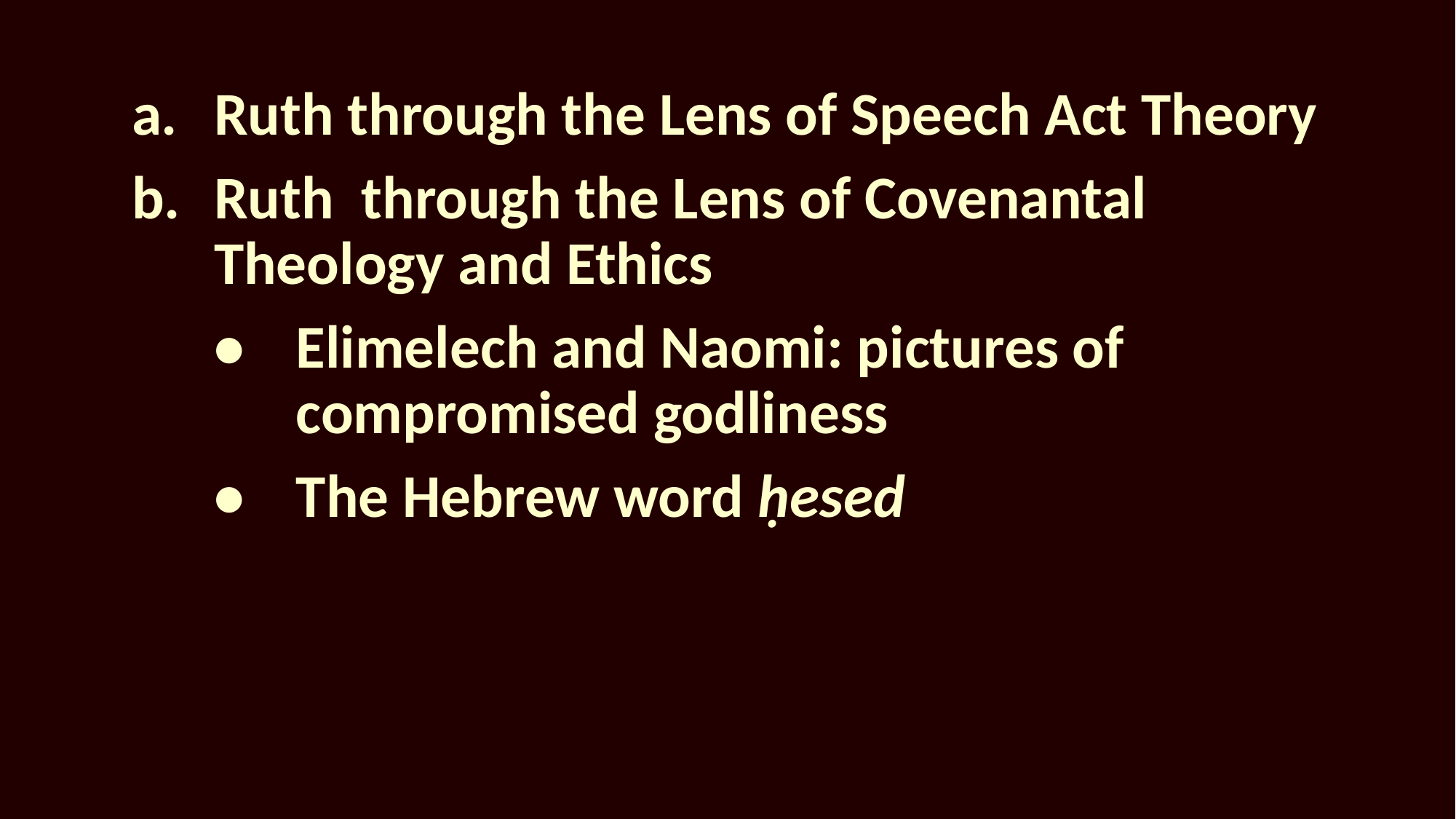

a.	Ruth through the Lens of Speech Act Theory
b.	Ruth  through the Lens of Covenantal Theology and Ethics
•	Elimelech and Naomi: pictures of compromised godliness
•	The Hebrew word ḥesed